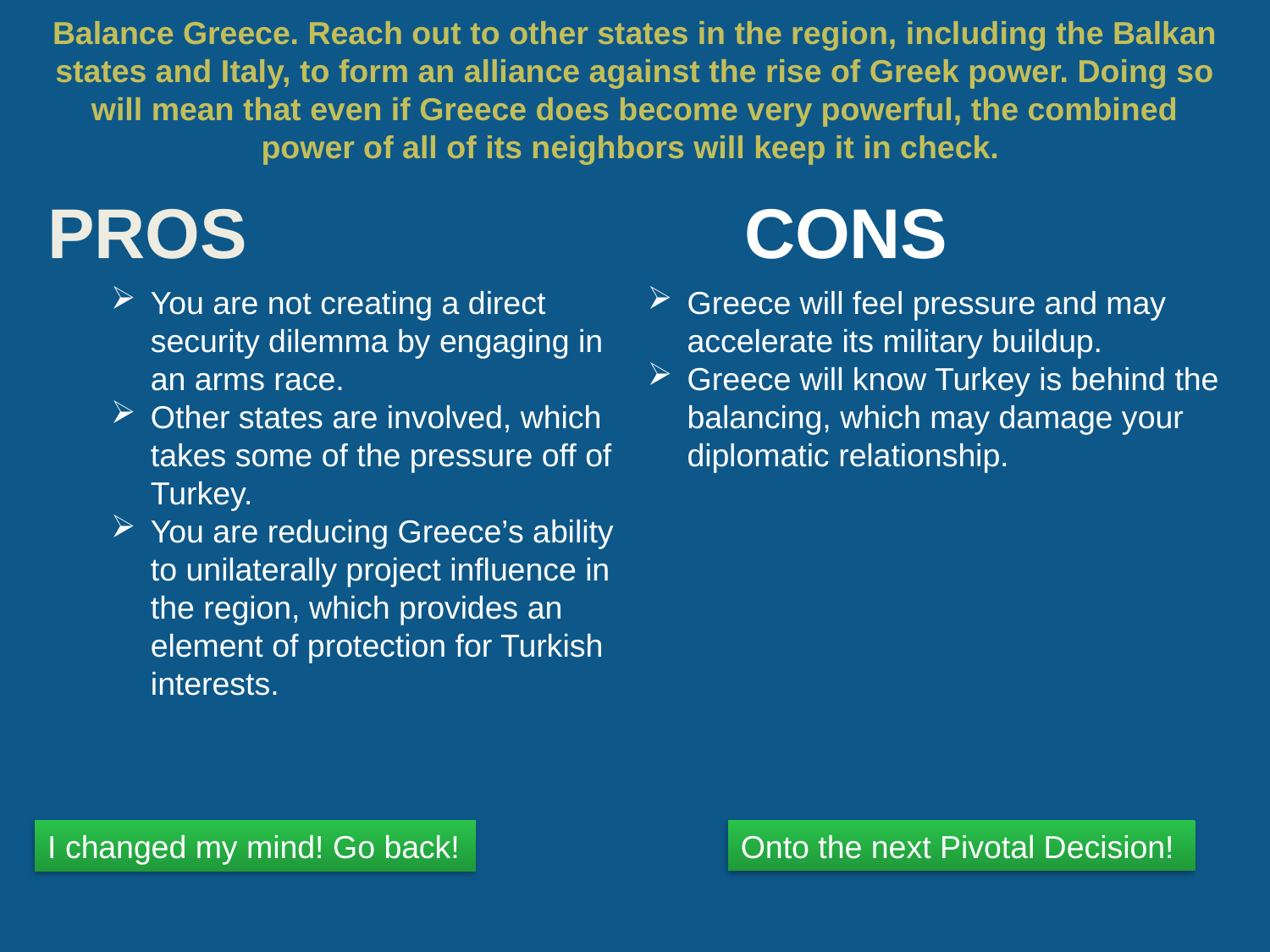

# Balance Greece. Reach out to other states in the region, including the Balkan states and Italy, to form an alliance against the rise of Greek power. Doing so will mean that even if Greece does become very powerful, the combined power of all of its neighbors will keep it in check.
You are not creating a direct security dilemma by engaging in an arms race.
Other states are involved, which takes some of the pressure off of Turkey.
You are reducing Greece’s ability to unilaterally project influence in the region, which provides an element of protection for Turkish interests.
Greece will feel pressure and may accelerate its military buildup.
Greece will know Turkey is behind the balancing, which may damage your diplomatic relationship.